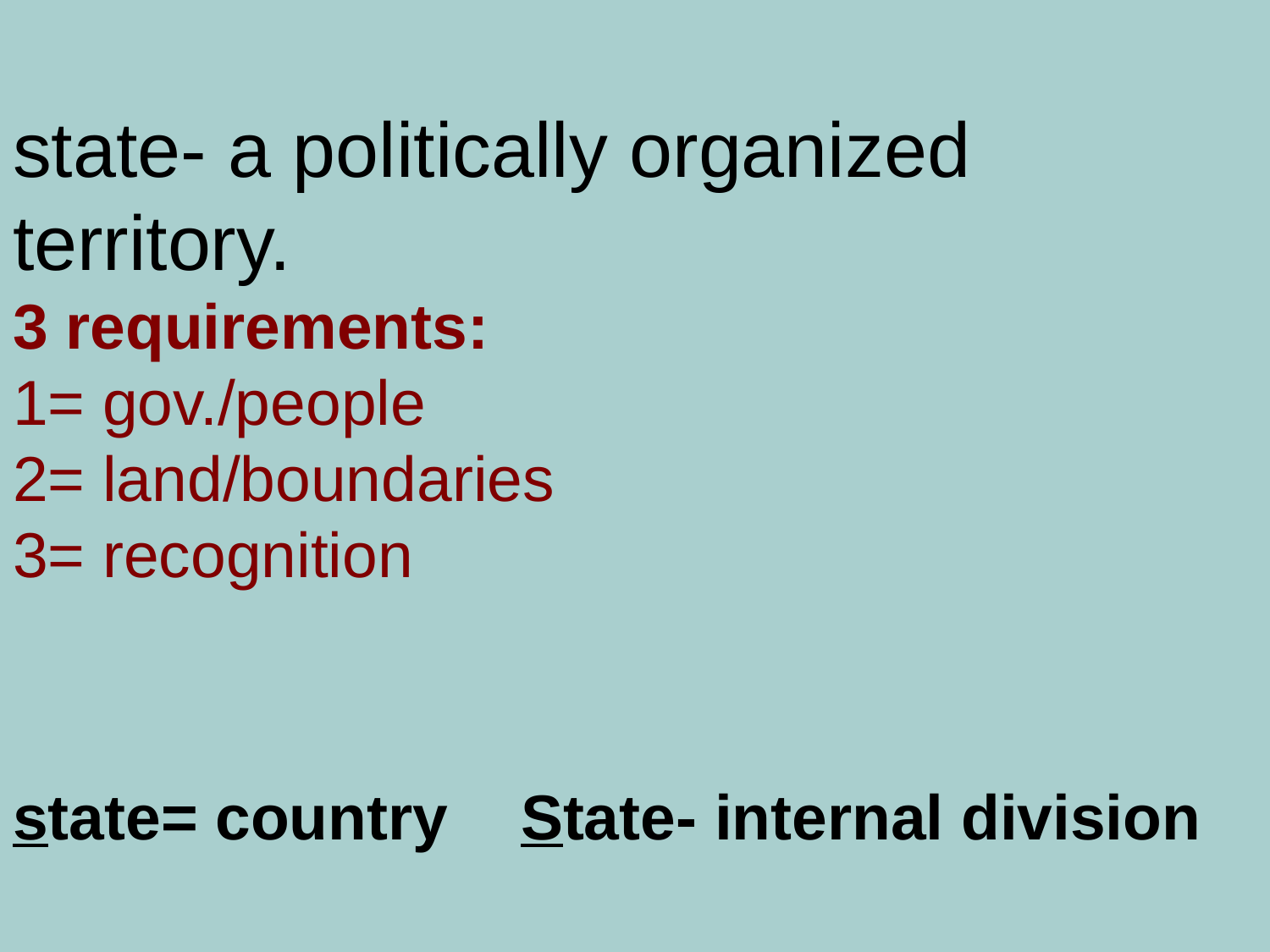

# state- a politically organized territory. 3 requirements: 1= gov./people 2= land/boundaries 3= recognition state= country	State- internal division